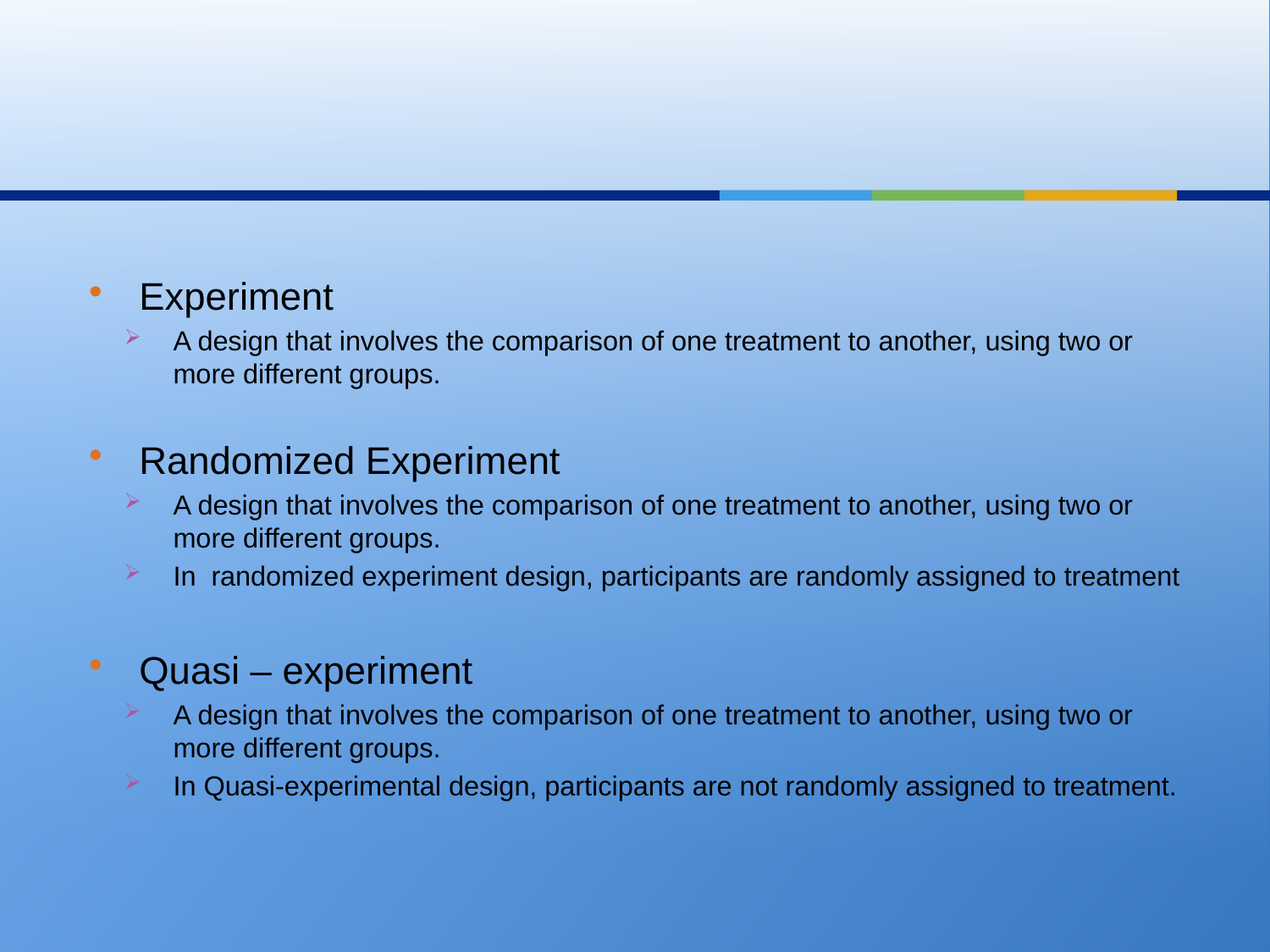

#

Experiment
A design that involves the comparison of one treatment to another, using two or more different groups.

Randomized Experiment
A design that involves the comparison of one treatment to another, using two or more different groups.
In  randomized experiment design, participants are randomly assigned to treatment

Quasi – experiment
A design that involves the comparison of one treatment to another, using two or more different groups.
In Quasi-experimental design, participants are not randomly assigned to treatment.